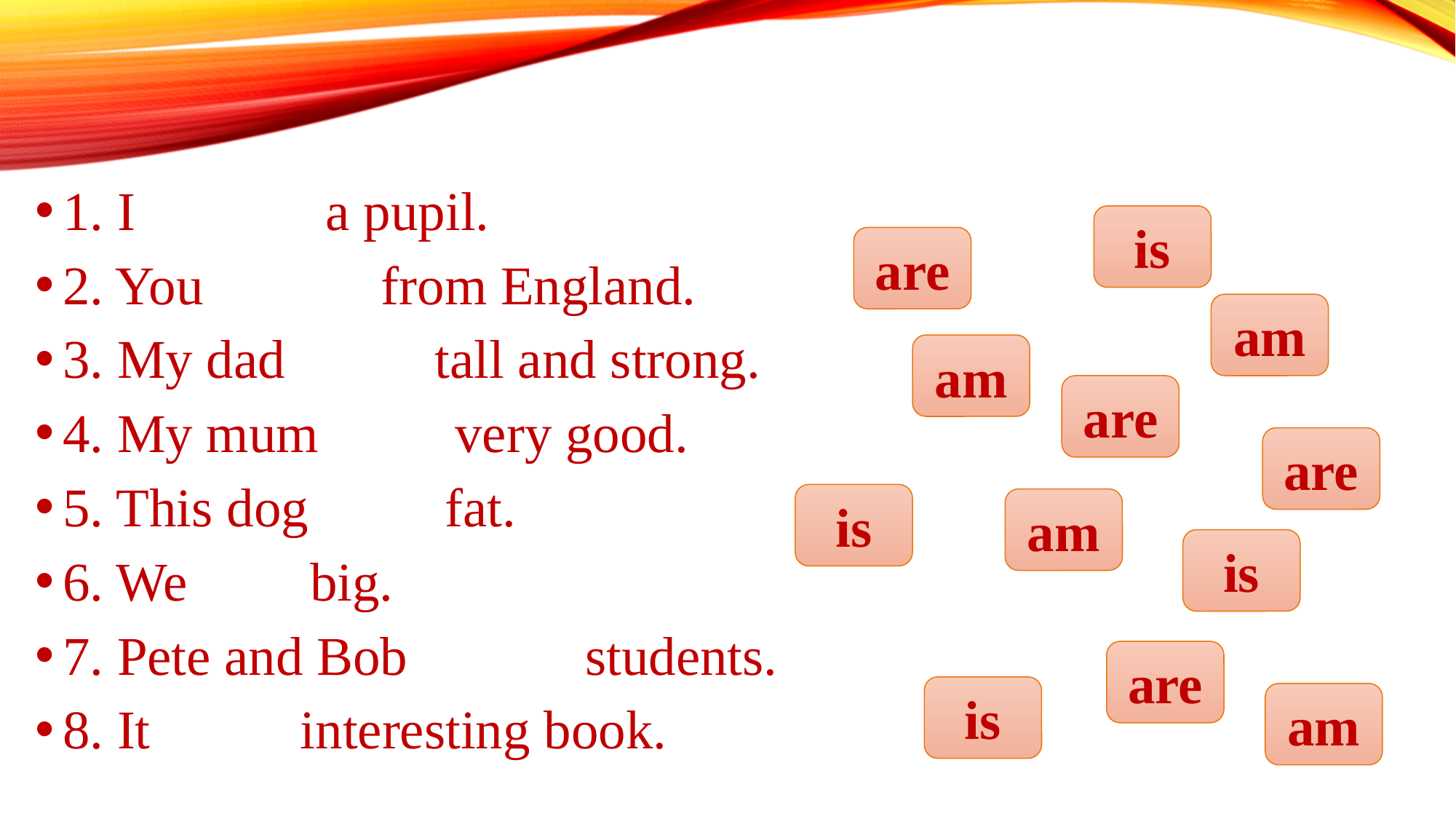

1. I              a pupil.
2. You             from England.
3. My dad           tall and strong.
4. My mum          very good.
5. This dog          fat.
6. We         big.
7. Pete and Bob             students.
8. It           interesting book.
is
are
am
am
are
are
is
am
is
are
is
am